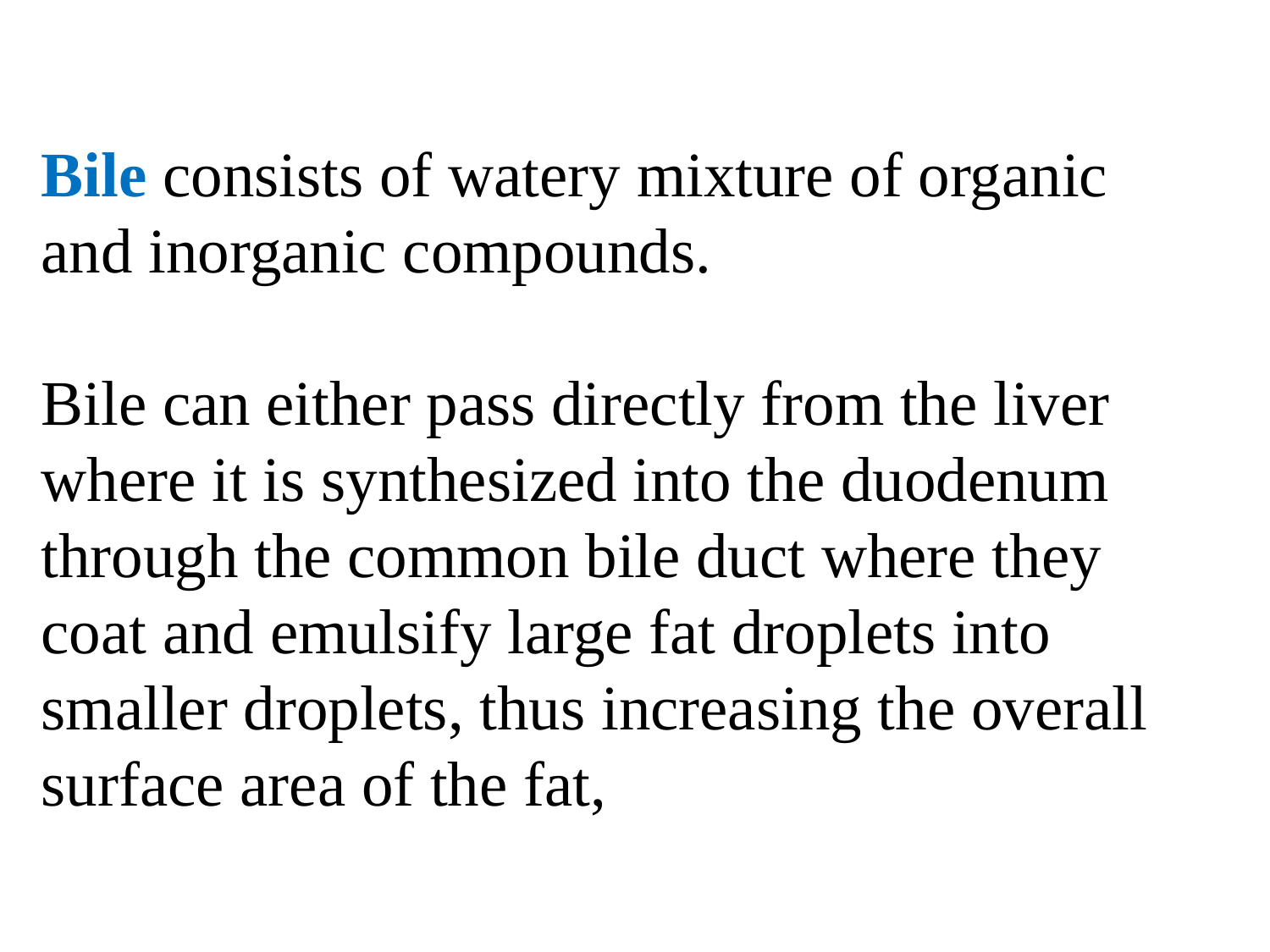

Bile consists of watery mixture of organic and inorganic compounds.

Bile can either pass directly from the liver where it is synthesized into the duodenum through the common bile duct where they coat and emulsify large fat droplets into smaller droplets, thus increasing the overall surface area of the fat,